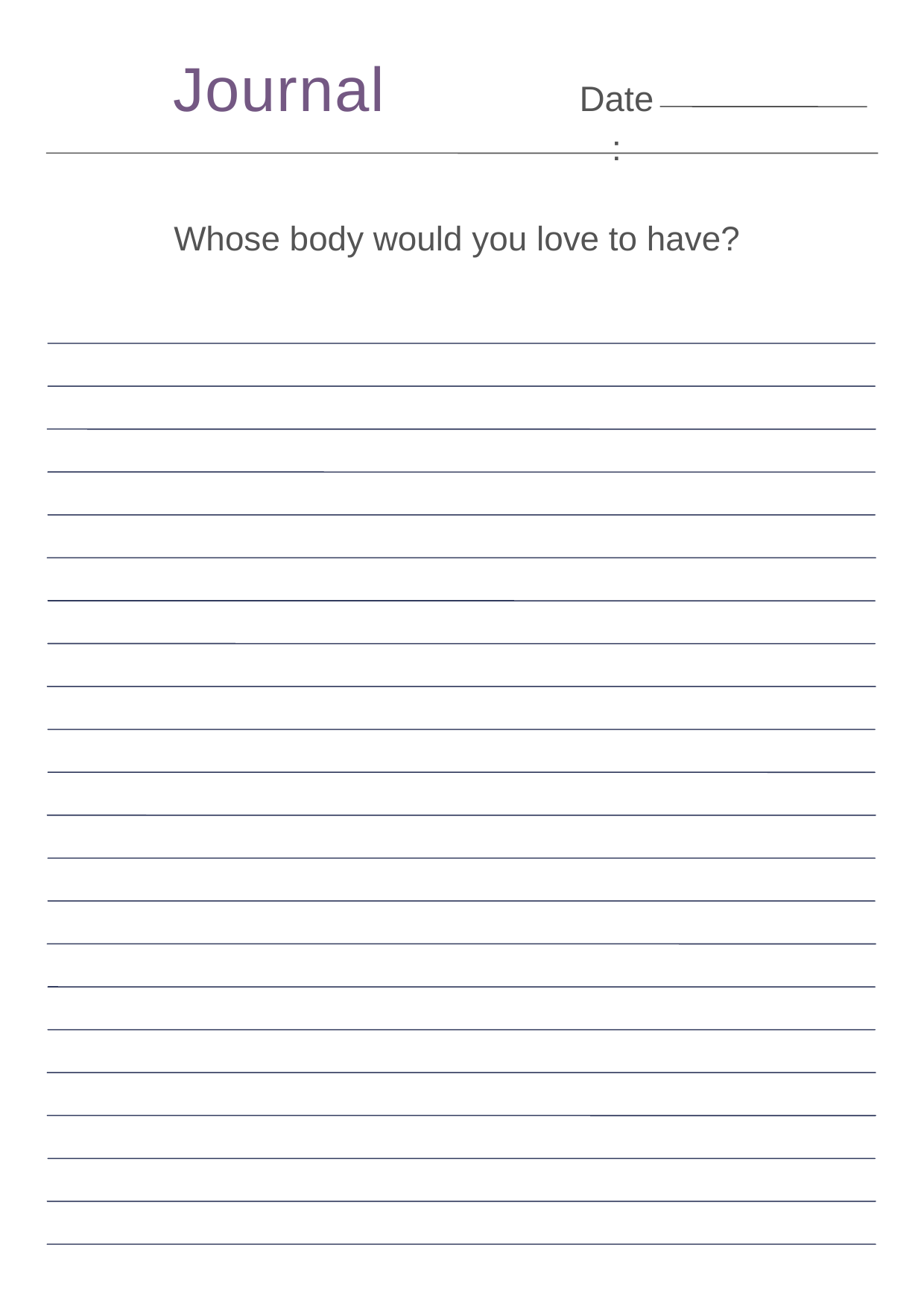

Journal
Date:

Whose body would you love to have?